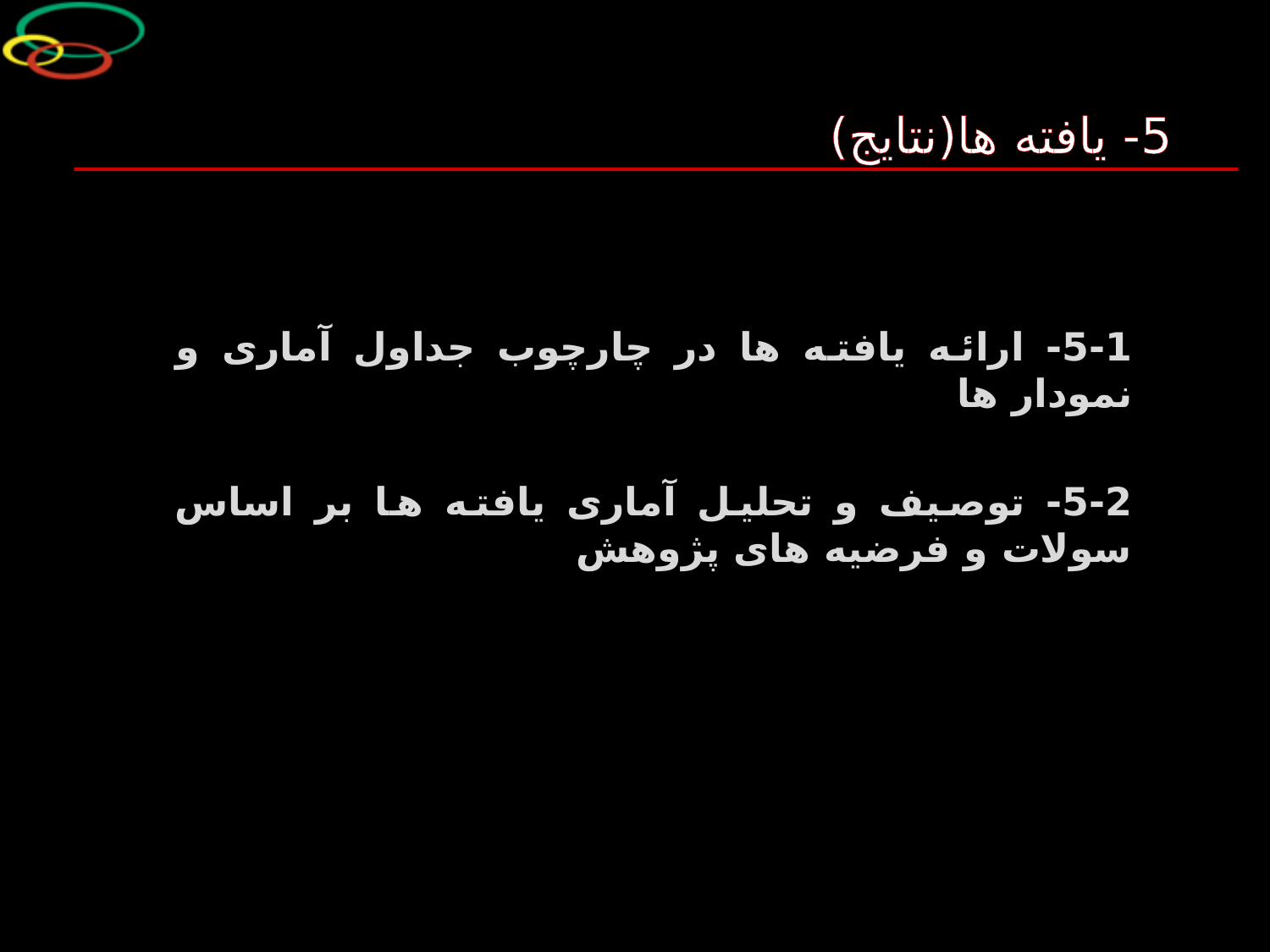

5- یافته ها(نتایج)
5-1- ارائه یافته ها در چارچوب جداول آماری و نمودار ها

5-2- توصیف و تحلیل آماری یافته ها بر اساس سولات و فرضیه های پژوهش